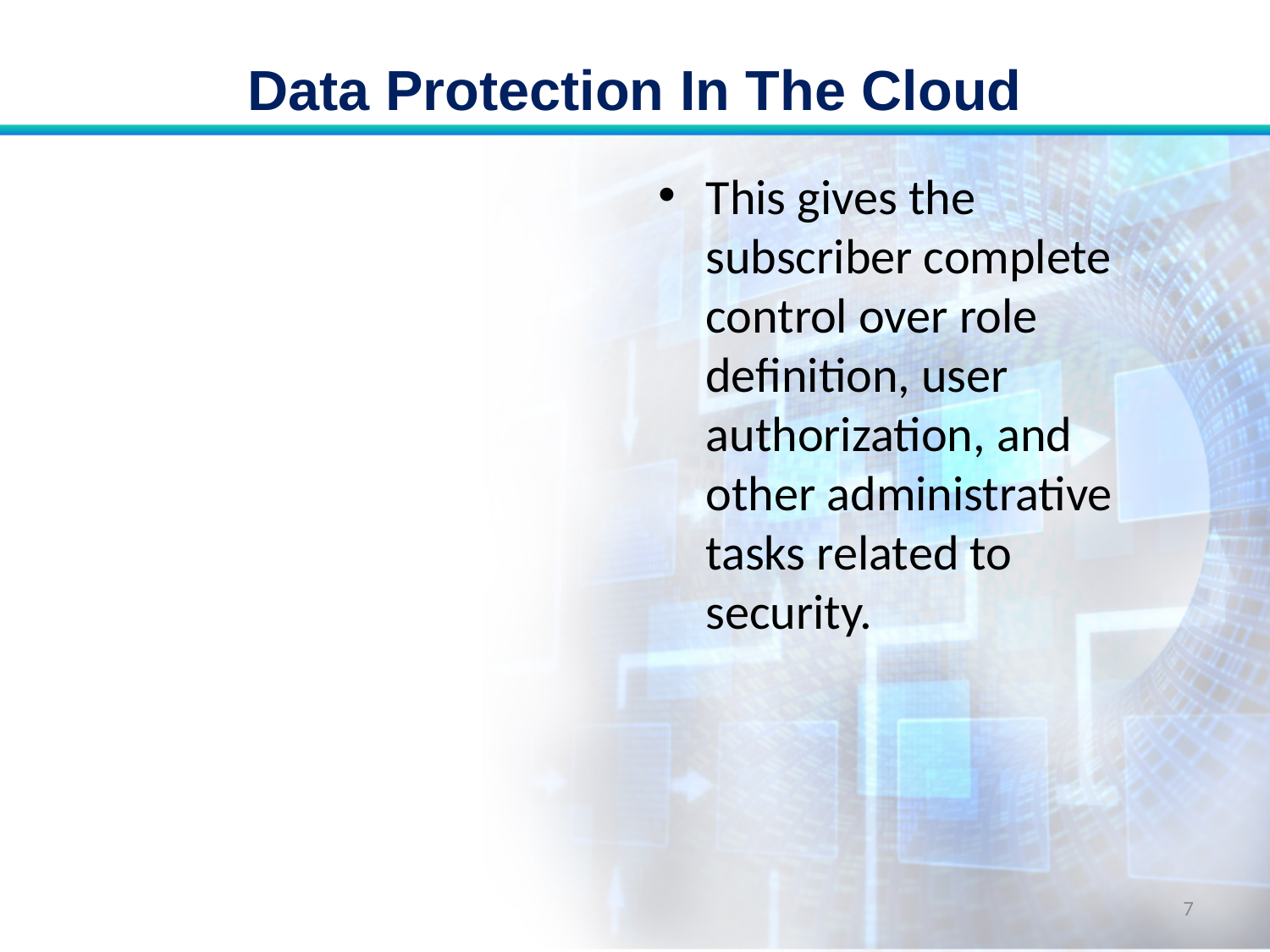

# Data Protection In The Cloud
This gives the subscriber complete control over role definition, user authorization, and other administrative tasks related to security.
7